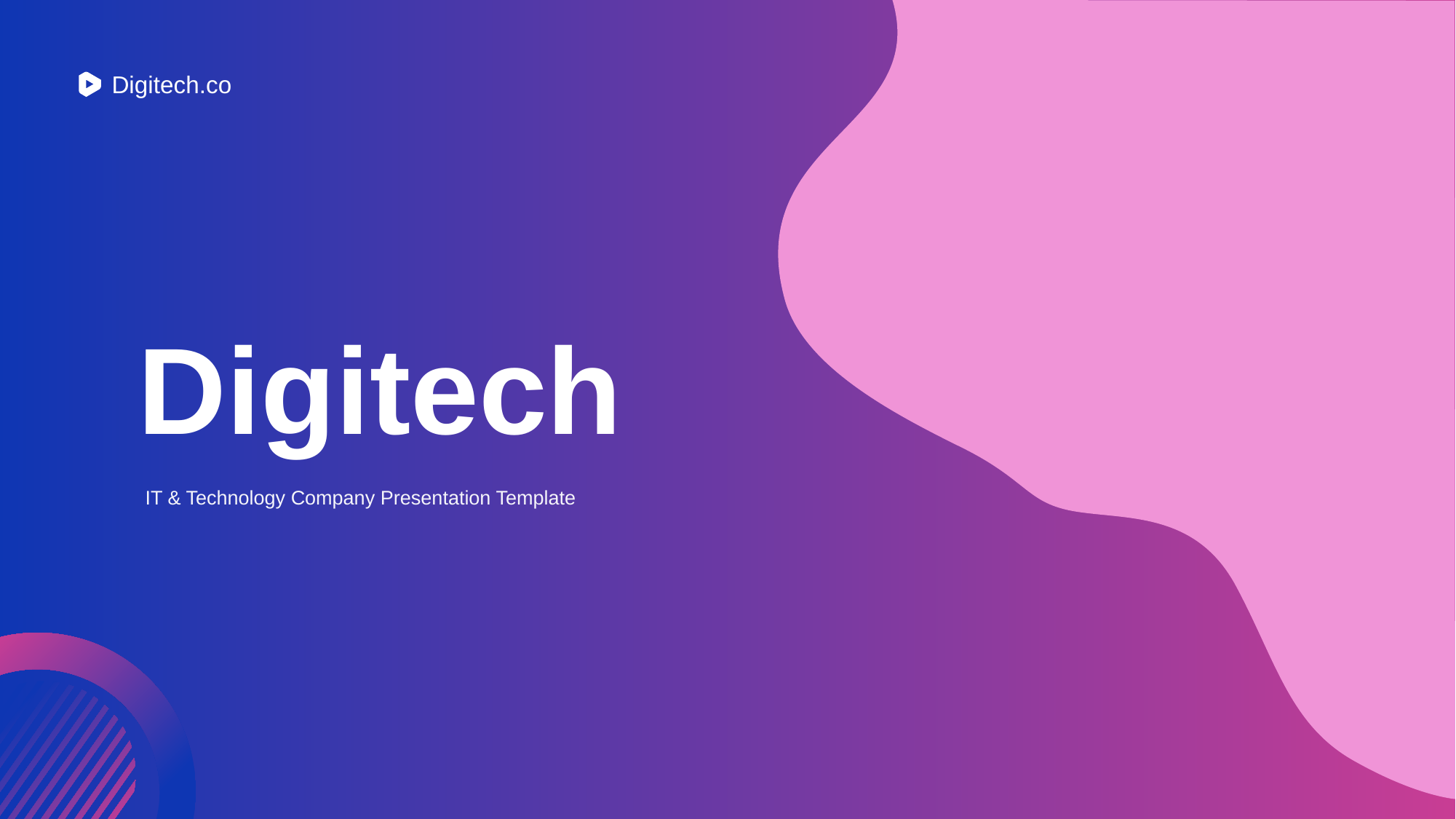

Digitech.co

Digitech
IT & Technology Company Presentation Template